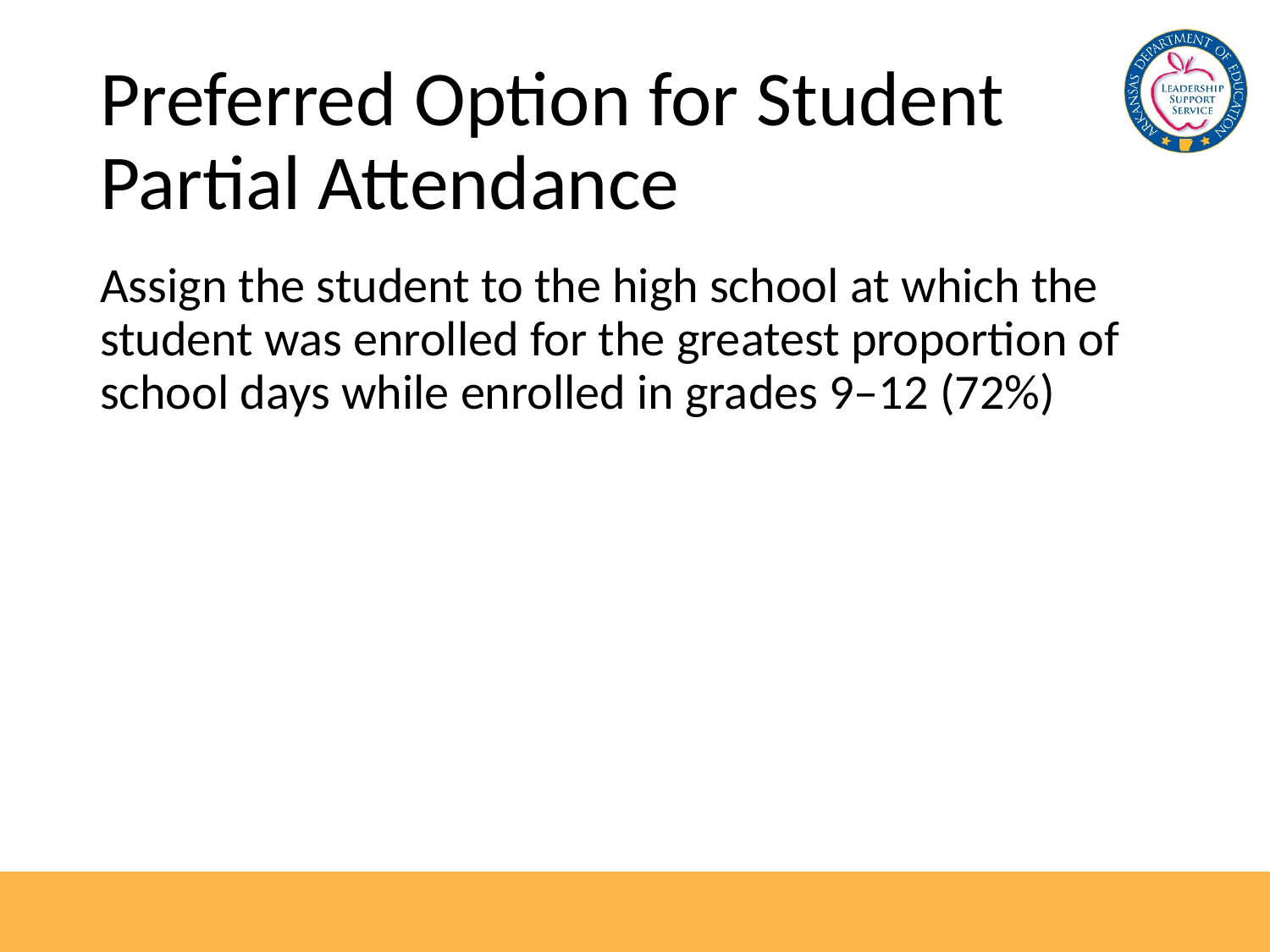

# Preferred Option for Student Partial Attendance
Assign the student to the high school at which the student was enrolled for the greatest proportion of school days while enrolled in grades 9–12 (72%)